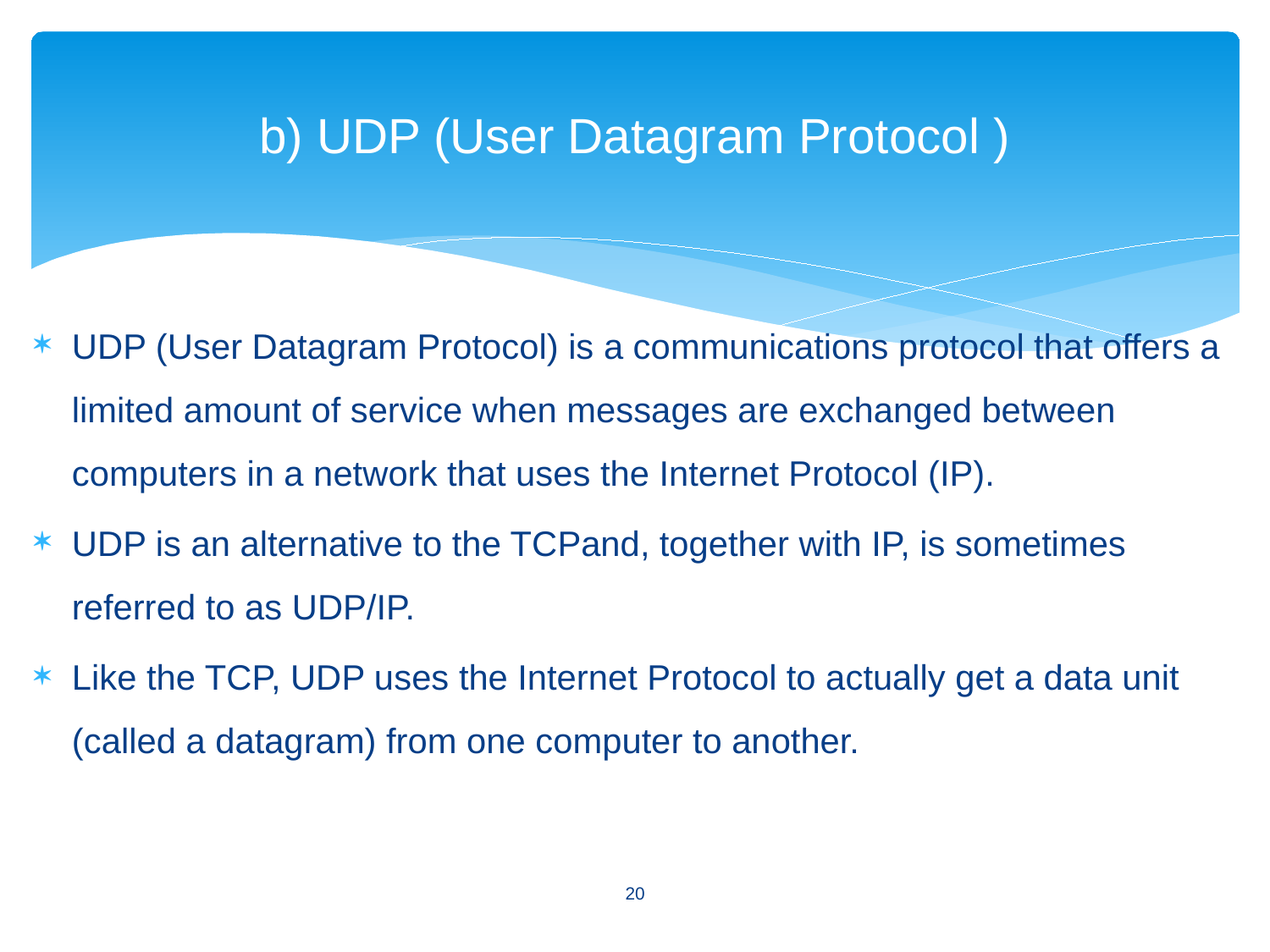

# b) UDP (User Datagram Protocol )
UDP (User Datagram Protocol) is a communications protocol that offers a limited amount of service when messages are exchanged between computers in a network that uses the Internet Protocol (IP).
UDP is an alternative to the TCPand, together with IP, is sometimes referred to as UDP/IP.
Like the TCP, UDP uses the Internet Protocol to actually get a data unit (called a datagram) from one computer to another.

20